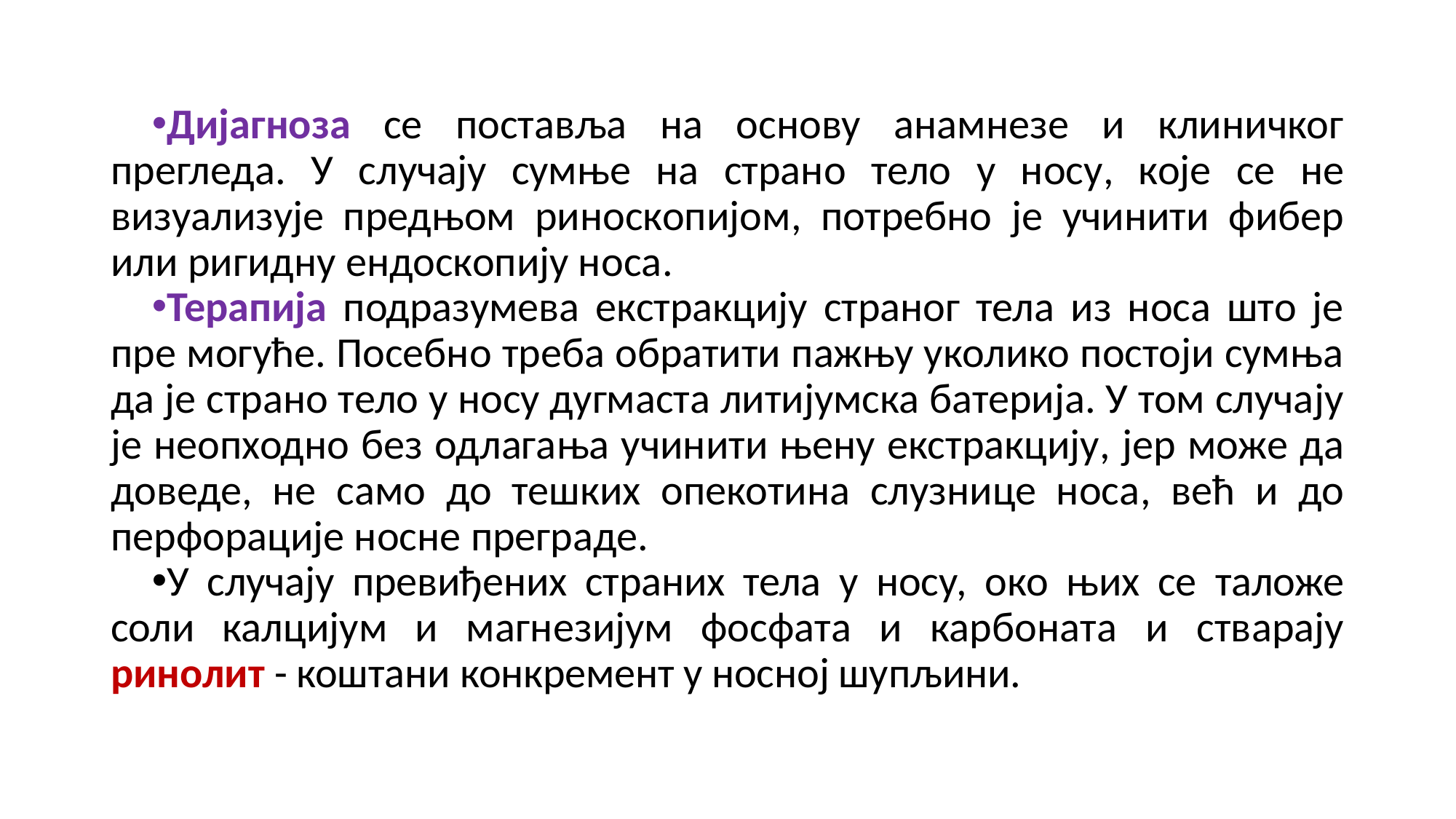

Дијагноза се поставља на основу анамнезе и клиничког прегледа. У случају сумње на страно тело у носу, које се не визуализује предњом риноскопијом, потребно је учинити фибер или ригидну ендоскопију носа.
Терапија подразумева екстракцију страног тела из носа што је пре могуће. Посебно треба обратити пажњу уколико постоји сумња да је страно тело у носу дугмаста литијумска батерија. У том случају је неопходно без одлагања учинити њену екстракцију, јер може да доведе, не само до тешких опекотина слузнице носа, већ и до перфорације носне преграде.
У случају превиђених страних тела у носу, око њих се таложе соли калцијум и магнезијум фосфата и карбоната и стварају ринолит - коштани конкремент у носној шупљини.